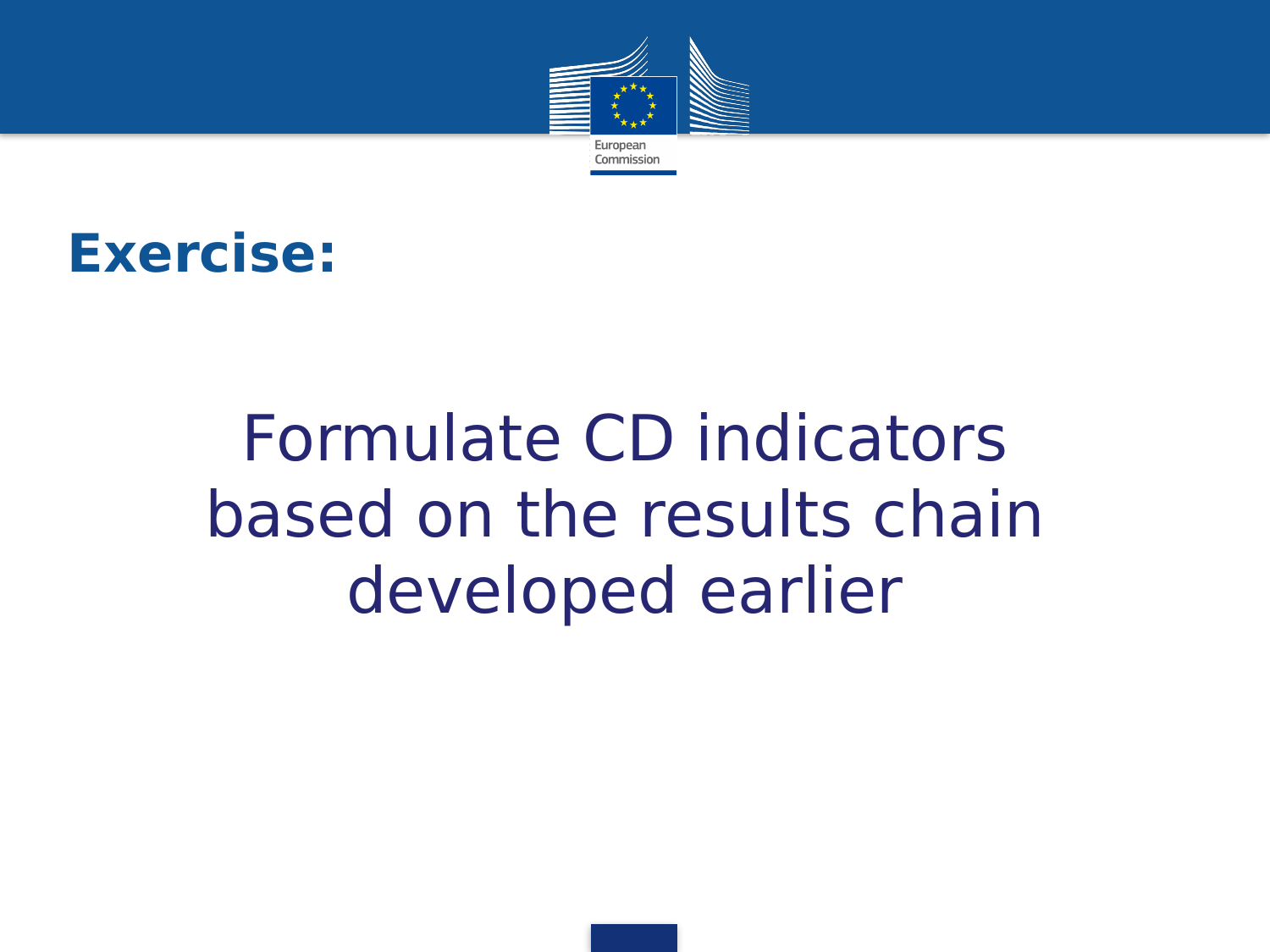

# Exercise:
Formulate CD indicators
based on the results chain developed earlier